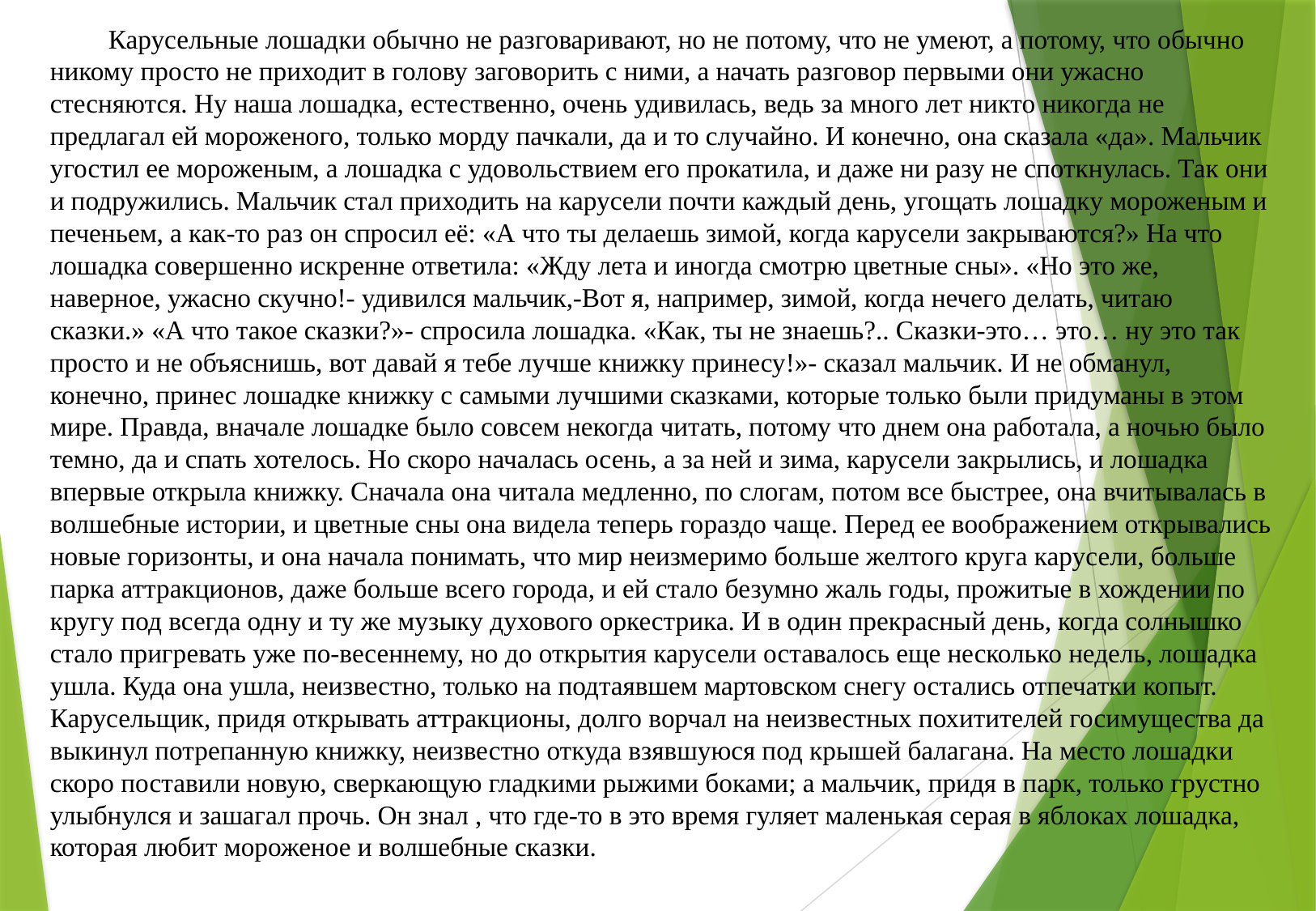

Карусельные лошадки обычно не разговаривают, но не потому, что не умеют, а потому, что обычно никому просто не приходит в голову заговорить с ними, а начать разговор первыми они ужасно стесняются. Ну наша лошадка, естественно, очень удивилась, ведь за много лет никто никогда не предлагал ей мороженого, только морду пачкали, да и то случайно. И конечно, она сказала «да». Мальчик угостил ее мороженым, а лошадка с удовольствием его прокатила, и даже ни разу не споткнулась. Так они и подружились. Мальчик стал приходить на карусели почти каждый день, угощать лошадку мороженым и печеньем, а как-то раз он спросил её: «А что ты делаешь зимой, когда карусели закрываются?» На что лошадка совершенно искренне ответила: «Жду лета и иногда смотрю цветные сны». «Но это же, наверное, ужасно скучно!- удивился мальчик,-Вот я, например, зимой, когда нечего делать, читаю сказки.» «А что такое сказки?»- спросила лошадка. «Как, ты не знаешь?.. Сказки-это… это… ну это так просто и не объяснишь, вот давай я тебе лучше книжку принесу!»- сказал мальчик. И не обманул, конечно, принес лошадке книжку с самыми лучшими сказками, которые только были придуманы в этом мире. Правда, вначале лошадке было совсем некогда читать, потому что днем она работала, а ночью было темно, да и спать хотелось. Но скоро началась осень, а за ней и зима, карусели закрылись, и лошадка впервые открыла книжку. Сначала она читала медленно, по слогам, потом все быстрее, она вчитывалась в волшебные истории, и цветные сны она видела теперь гораздо чаще. Перед ее воображением открывались новые горизонты, и она начала понимать, что мир неизмеримо больше желтого круга карусели, больше парка аттракционов, даже больше всего города, и ей стало безумно жаль годы, прожитые в хождении по кругу под всегда одну и ту же музыку духового оркестрика. И в один прекрасный день, когда солнышко стало пригревать уже по-весеннему, но до открытия карусели оставалось еще несколько недель, лошадка ушла. Куда она ушла, неизвестно, только на подтаявшем мартовском снегу остались отпечатки копыт. Карусельщик, придя открывать аттракционы, долго ворчал на неизвестных похитителей госимущества да выкинул потрепанную книжку, неизвестно откуда взявшуюся под крышей балагана. На место лошадки скоро поставили новую, сверкающую гладкими рыжими боками; а мальчик, придя в парк, только грустно улыбнулся и зашагал прочь. Он знал , что где-то в это время гуляет маленькая серая в яблоках лошадка, которая любит мороженое и волшебные сказки.